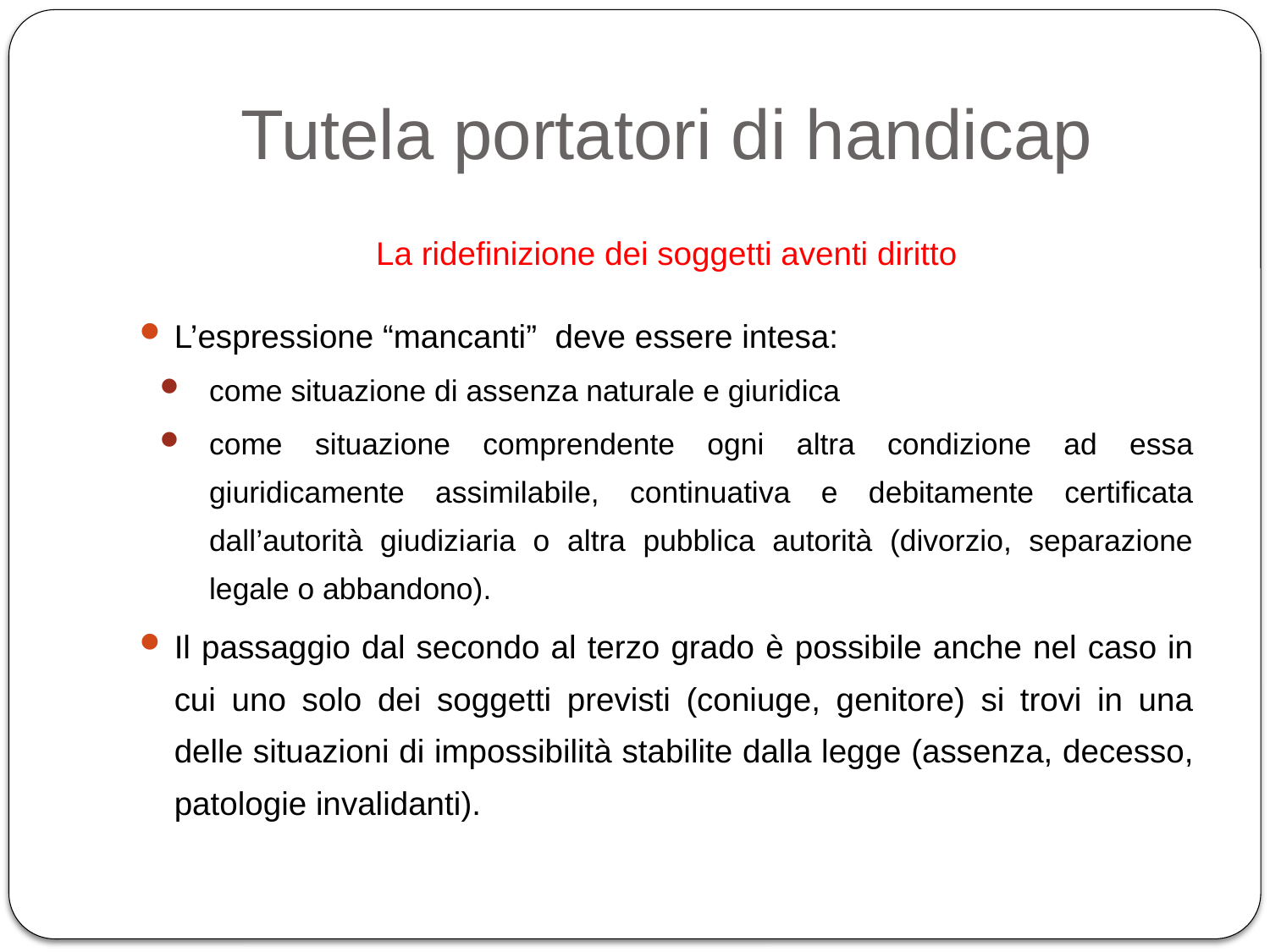

# Tutela portatori di handicap
La ridefinizione dei soggetti aventi diritto

L’espressione “mancanti”  deve essere intesa:
come situazione di assenza naturale e giuridica
come situazione comprendente ogni altra condizione ad essa giuridicamente assimilabile, continuativa e debitamente certificata dall’autorità giudiziaria o altra pubblica autorità (divorzio, separazione legale o abbandono).
Il passaggio dal secondo al terzo grado è possibile anche nel caso in cui uno solo dei soggetti previsti (coniuge, genitore) si trovi in una delle situazioni di impossibilità stabilite dalla legge (assenza, decesso, patologie invalidanti).